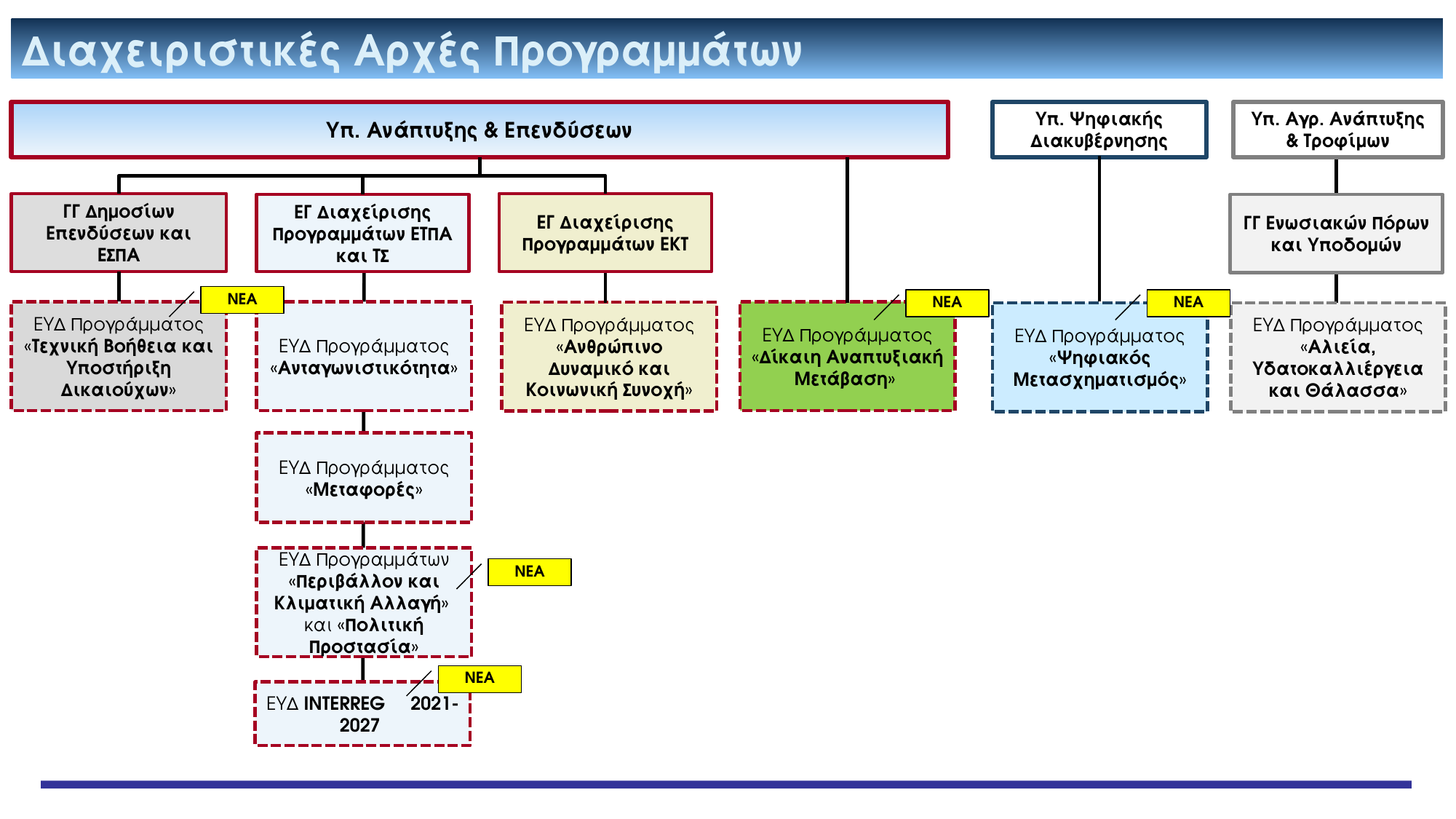

Διαχειριστικές Αρχές Προγραμμάτων
Υπ. Ανάπτυξης & Επενδύσεων
Υπ. Ψηφιακής Διακυβέρνησης
Υπ. Αγρ. Ανάπτυξης & Τροφίμων
ΕΓ Διαχείρισης Προγραμμάτων ΕΚΤ
ΓΓ Δημοσίων Επενδύσεων και ΕΣΠΑ
ΕΓ Διαχείρισης Προγραμμάτων ΕΤΠΑ και ΤΣ
ΓΓ Ενωσιακών Πόρων και Υποδομών
ΝΕΑ
ΝΕΑ
ΝΕΑ
ΕΥΔ Προγράμματος «Δίκαιη Αναπτυξιακή Μετάβαση»
ΕΥΔ Προγράμματος «Ανταγωνιστικότητα»
ΕΥΔ Προγράμματος «Τεχνική Βοήθεια και Υποστήριξη Δικαιούχων»
ΕΥΔ Προγράμματος «Ανθρώπινο Δυναμικό και Κοινωνική Συνοχή»
ΕΥΔ Προγράμματος «Ψηφιακός Μετασχηματισμός»
ΕΥΔ Προγράμματος «Αλιεία, Υδατοκαλλιέργεια και Θάλασσα»
ΕΥΔ Προγράμματος «Μεταφορές»
ΕΥΔ Προγραμμάτων «Περιβάλλον και Κλιματική Αλλαγή»
και «Πολιτική Προστασία»
ΝΕΑ
ΝΕΑ
ΕΥΔ INTERREG     2021-2027